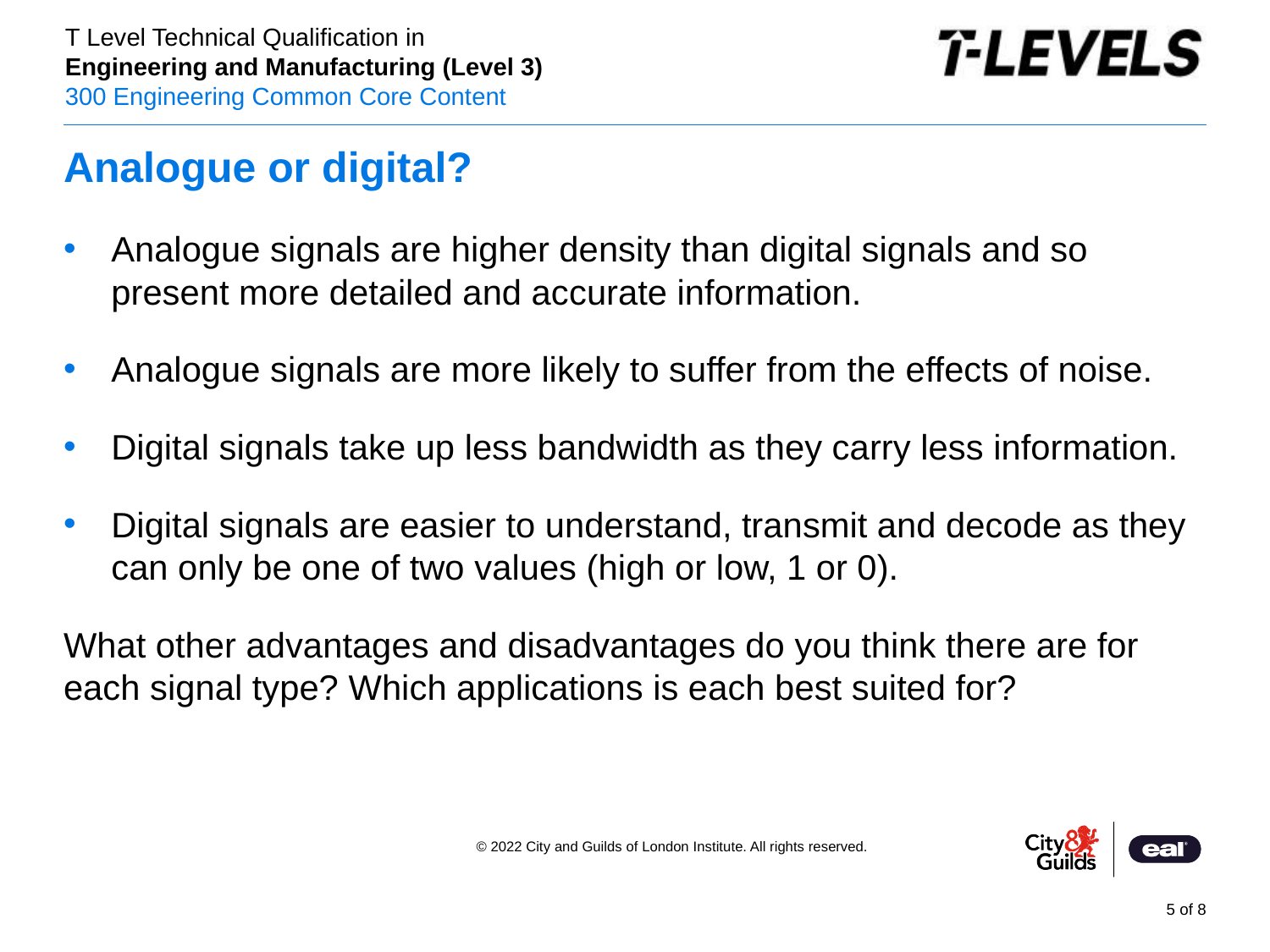

# Analogue or digital?
Analogue signals are higher density than digital signals and so present more detailed and accurate information.
Analogue signals are more likely to suffer from the effects of noise.
Digital signals take up less bandwidth as they carry less information.
Digital signals are easier to understand, transmit and decode as they can only be one of two values (high or low, 1 or 0).
What other advantages and disadvantages do you think there are for each signal type? Which applications is each best suited for?